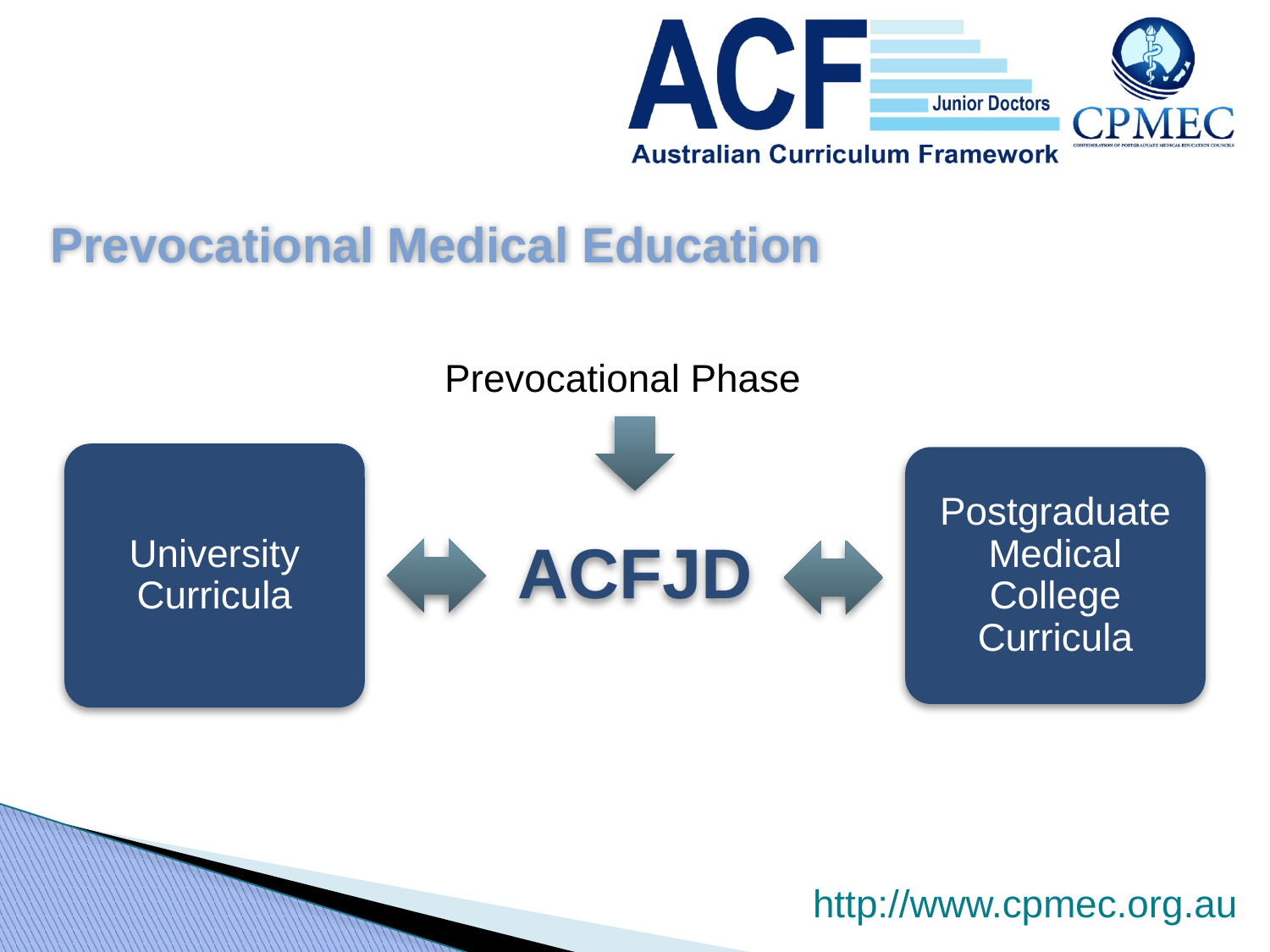

# Prevocational Medical Education
University Curricula

ACFJD

Postgraduate Medical College Curricula
Prevocational Phase

http://www.cpmec.org.au